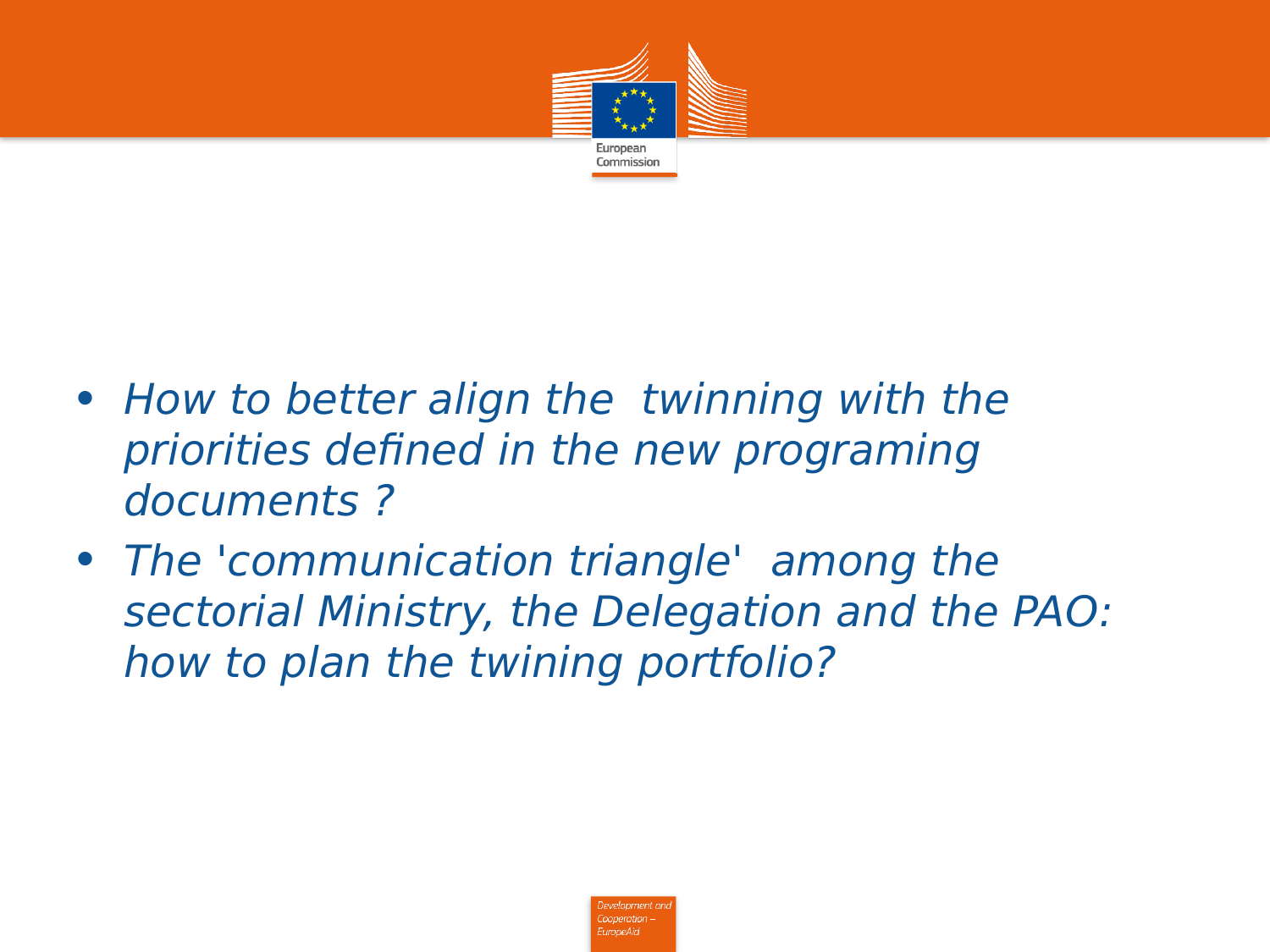

#
How to better align the  twinning with the priorities defined in the new programing documents ?
The 'communication triangle'  among the sectorial Ministry, the Delegation and the PAO: how to plan the twining portfolio?